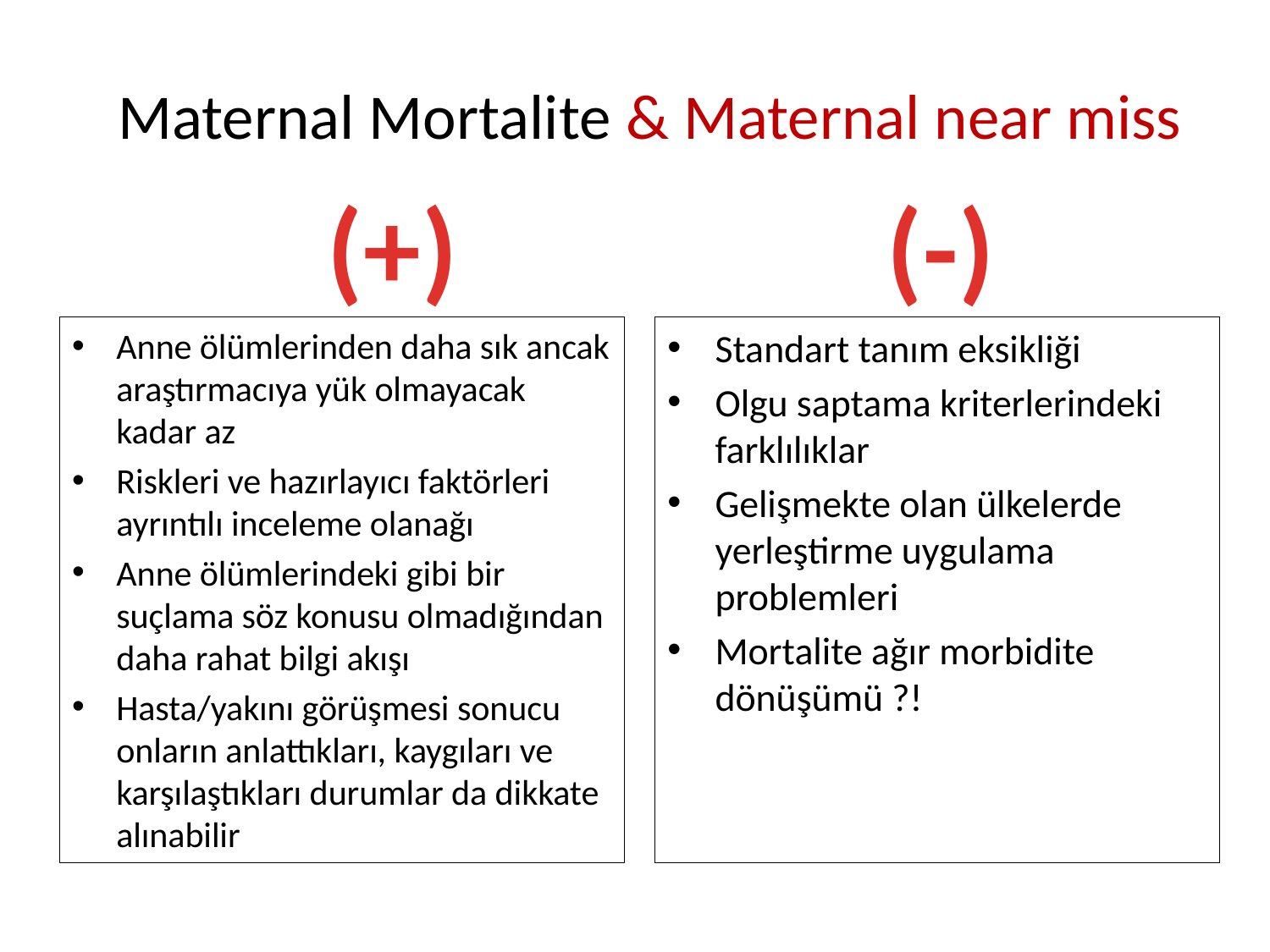

Maternal Mortalite & Maternal near miss
(+)
(-)
Anne ölümlerinden daha sık ancak araştırmacıya yük olmayacak kadar az
Riskleri ve hazırlayıcı faktörleri  ayrıntılı inceleme olanağı
Anne ölümlerindeki gibi bir suçlama söz konusu olmadığından  daha rahat bilgi akışı
Hasta/yakını görüşmesi sonucu onların anlattıkları, kaygıları ve  karşılaştıkları durumlar da dikkate alınabilir

Standart tanım eksikliği
Olgu saptama kriterlerindeki farklılıklar
Gelişmekte olan ülkelerde yerleştirme uygulama problemleri
Mortalite ağır morbidite dönüşümü ?!